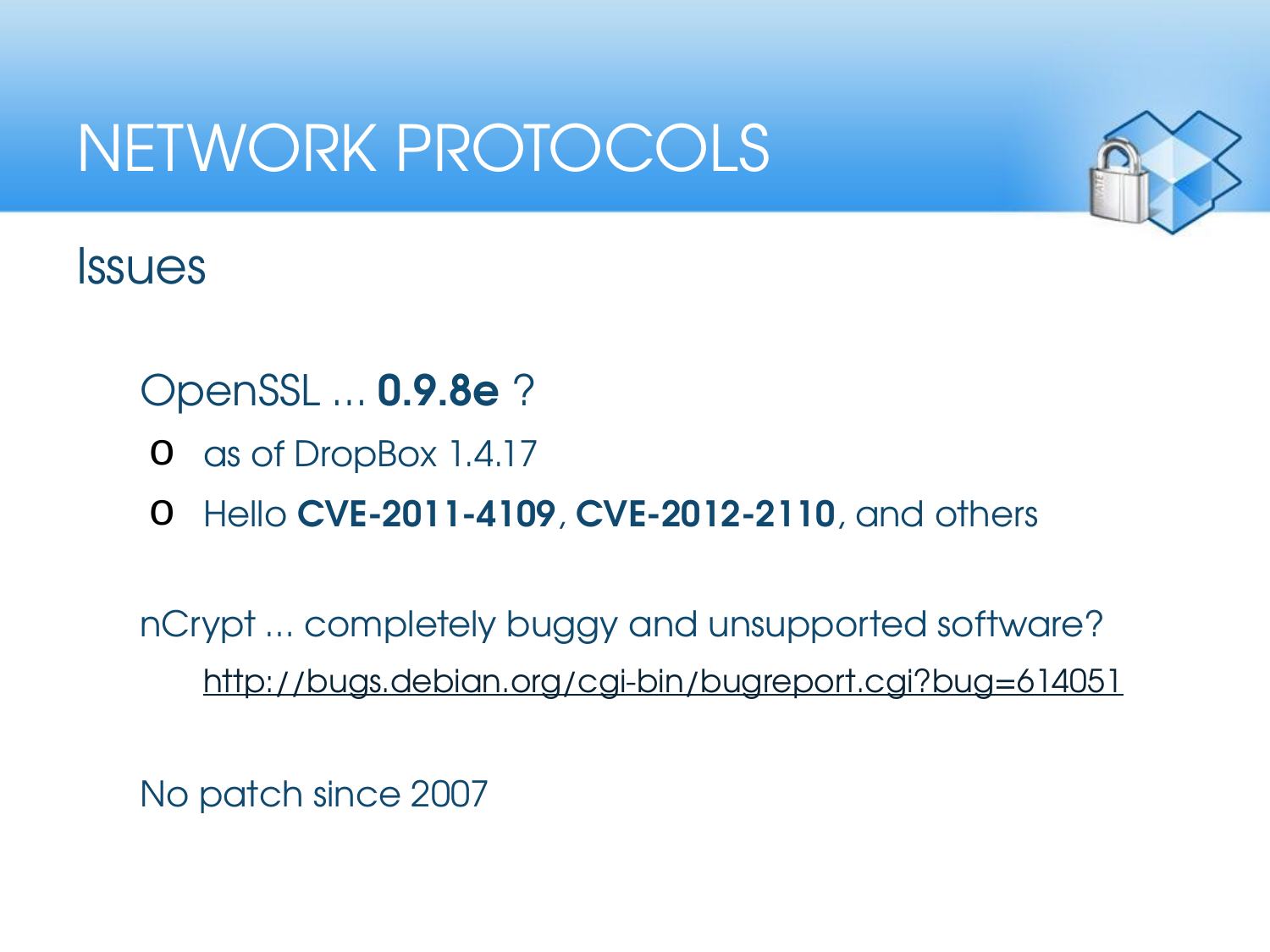

# Network protocols
Issues

OpenSSL … 0.9.8e ?
as of DropBox 1.4.17
Hello CVE-2011-4109, CVE-2012-2110, and others

nCrypt … completely buggy and unsupported software?
http://bugs.debian.org/cgi-bin/bugreport.cgi?bug=614051

No patch since 2007